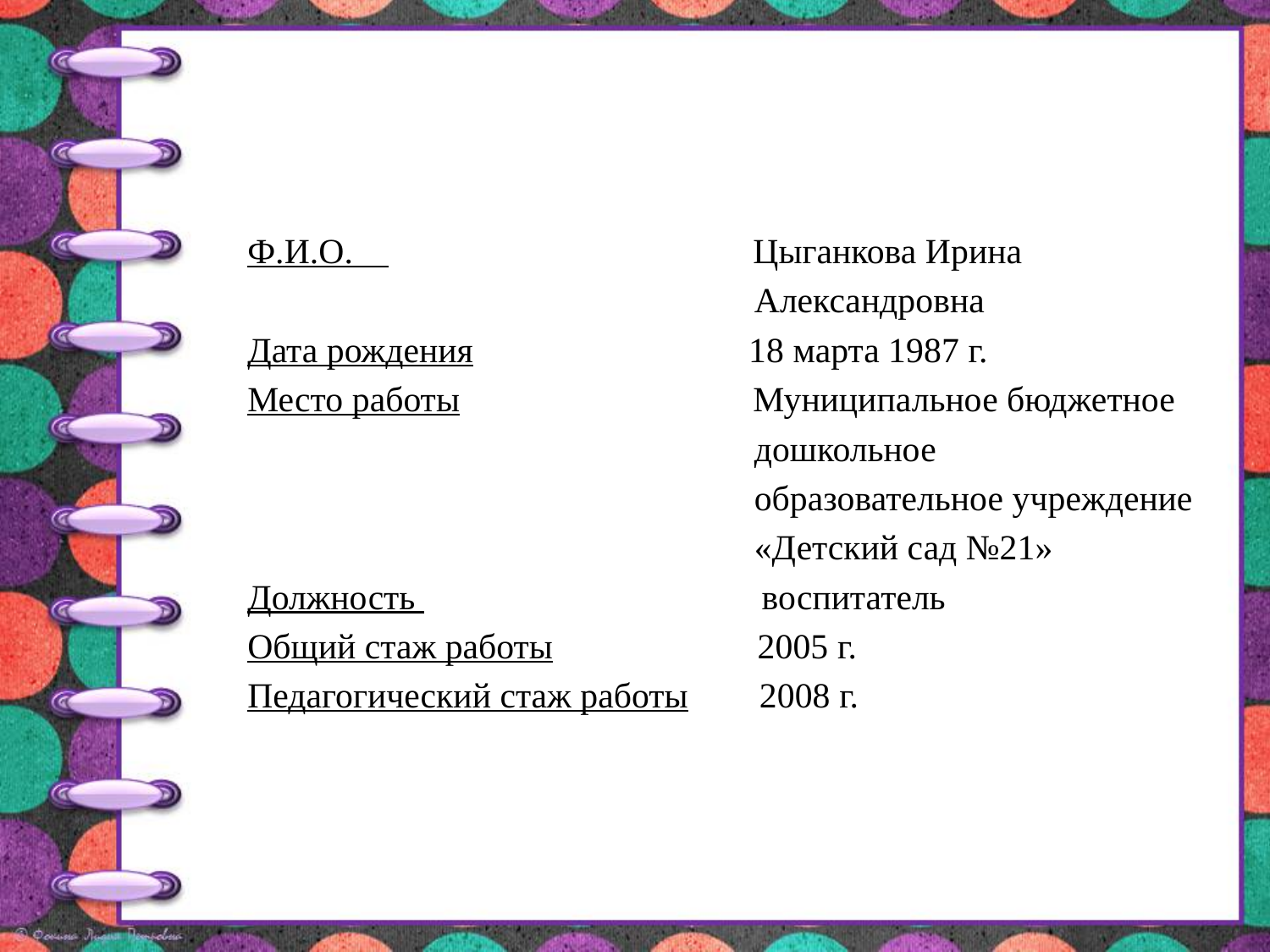

#
Ф.И.О.                                             Цыганкова Ирина
                                                         Александровна
Дата рождения                               18 марта 1987 г.
Место работы                                 Муниципальное бюджетное
                                                         дошкольное
                                                         образовательное учреждение
                                                         «Детский сад №21»
Должность                                       воспитатель
Общий стаж работы                       2005 г.
Педагогический стаж работы        2008 г.